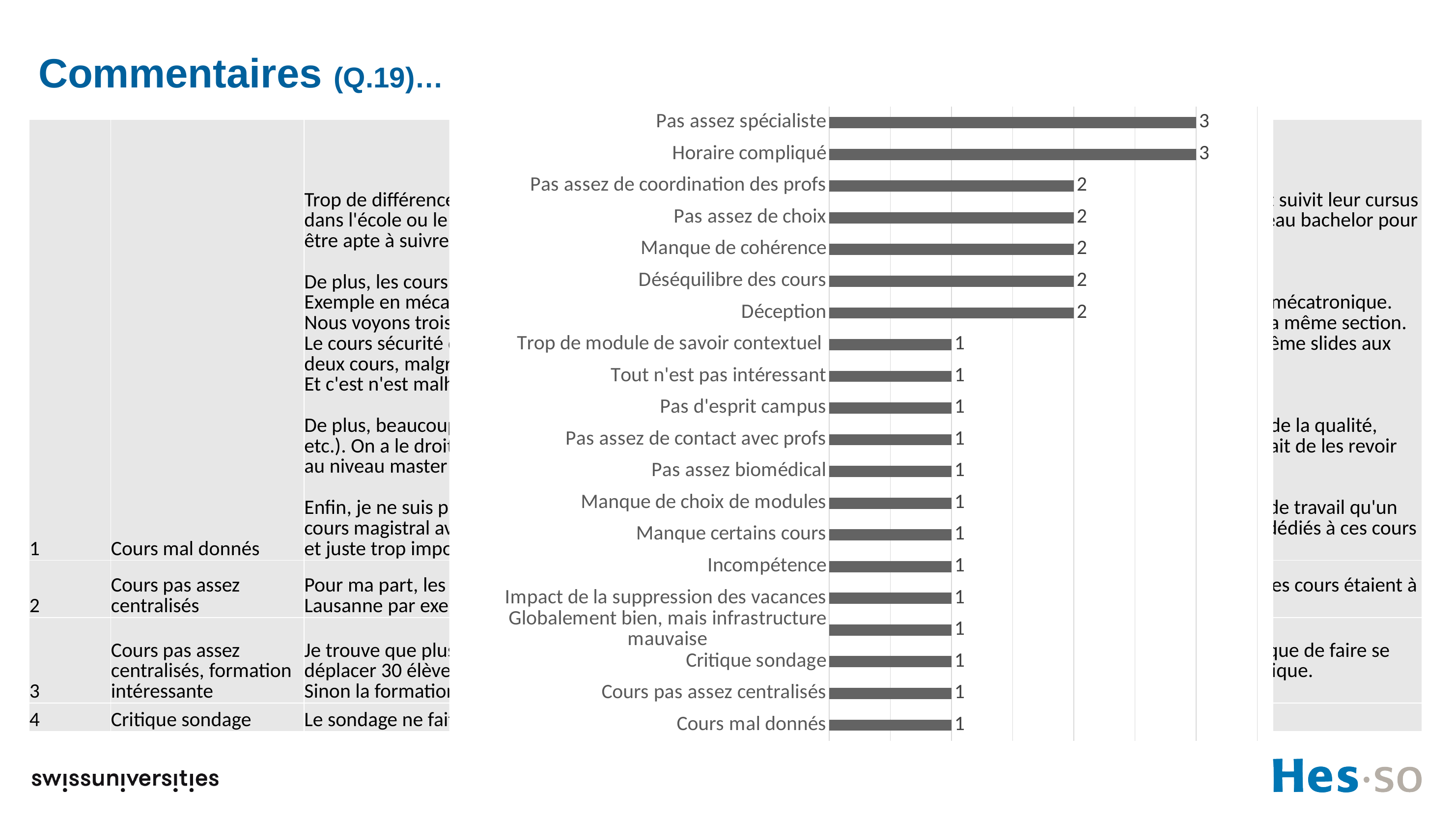

# Commentaires (Q.19)…

### Chart

| Category |  |
|---|---|
| Pas assez spécialiste | 3.0 |
| Horaire compliqué | 3.0 |
| Pas assez de coordination des profs | 2.0 |
| Pas assez de choix | 2.0 |
| Manque de cohérence | 2.0 |
| Déséquilibre des cours | 2.0 |
| Déception | 2.0 |
| Trop de module de savoir contextuel  | 1.0 |
| Tout n'est pas intéressant | 1.0 |
| Pas d'esprit campus | 1.0 |
| Pas assez de contact avec profs | 1.0 |
| Pas assez biomédical | 1.0 |
| Manque de choix de modules | 1.0 |
| Manque certains cours | 1.0 |
| Incompétence | 1.0 |
| Impact de la suppression des vacances | 1.0 |
| Globalement bien, mais infrastructure mauvaise | 1.0 |
| Critique sondage | 1.0 |
| Cours pas assez centralisés | 1.0 |
| Cours mal donnés | 1.0 |
| 1 | Cours mal donnés | Trop de différences au niveau bachelor entre les HES entraînent un fort problème dans les cours master. Ceux qui ont suivit leur cursus dans l'école ou le professeur enseigne sont avantagé, et les autres doivent travailler en autodidacte des cours de niveau bachelor pour être apte à suivre le cours niveau master. Ce cas de figure arrive trop souvent. De plus, les cours sont "mal donnés", des cours Fondamentaux/Obligatoire, donnent le même enseignement Exemple en mécatronique : Cours Durabilité et Fiabilité des Systèmes, cours sur la Sécurité et Cours sur les systèmes mécatronique. Nous voyons trois fois la notion du durabilité et fiabilité des systèmes alors que ces trois cours sont obligatoire pour la même section. Le cours sécurité des systèmes mécatroniques est donné par le même prof que le cours "Sécurité" et nous sert les même slides aux deux cours, malgré qu'il ai été averti que ces cours étaient fondamentaux pour la section. Et c'est n'est malheureusement qu'un exemple parmi beaucoup d'autre. De plus, beaucoup trop de cours MC-T/F nous font faire de la gestion de projet (Types analyse fonctionnelle, maison de la qualité, etc.). On a le droit à ces notions dans les cours MC-C déjà, et on a normalement tous vu ces notions en bachelor. Le fait de les revoir au niveau master dans des cours absolument pas orienté pour aborder ces sujet me semble une perte de temps. Enfin, je ne suis pas contre des mini-projet / projet de groupe, à partir du moment où ceux-ci ne demandes pas plus de travail qu'un cours magistral avec test. Le pire est sans doute les cours avec projet, doublé d'un test en fin de semestre. Le temps dédiés à ces cours et juste trop important, et nous sommes obligé de délaisser d'autres cours lors de nos révisions. |
| --- | --- | --- |
| 2 | Cours pas assez centralisés | Pour ma part, les plus grosses difficultés à la quelle je suis confrontés pour ce Master sont les déplacements. Si tous les cours étaient à Lausanne par exemple cela arrangerait énormément de choses. |
| 3 | Cours pas assez centralisés, formation intéressante | Je trouve que plus de cours devraient être centralisés, à Lausanne par exemple. Je ne comprends toujours pas la logique de faire se déplacer 30 élèves plutôt qu'un professeur. Exceptés bien sûr pour les laboratoires qui nécessitent du matériel spécifique. Sinon la formation est variée et intéressante. |
| 4 | Critique sondage | Le sondage ne fait pas la distinction entre un etudiant en emploi ou non...dommage |